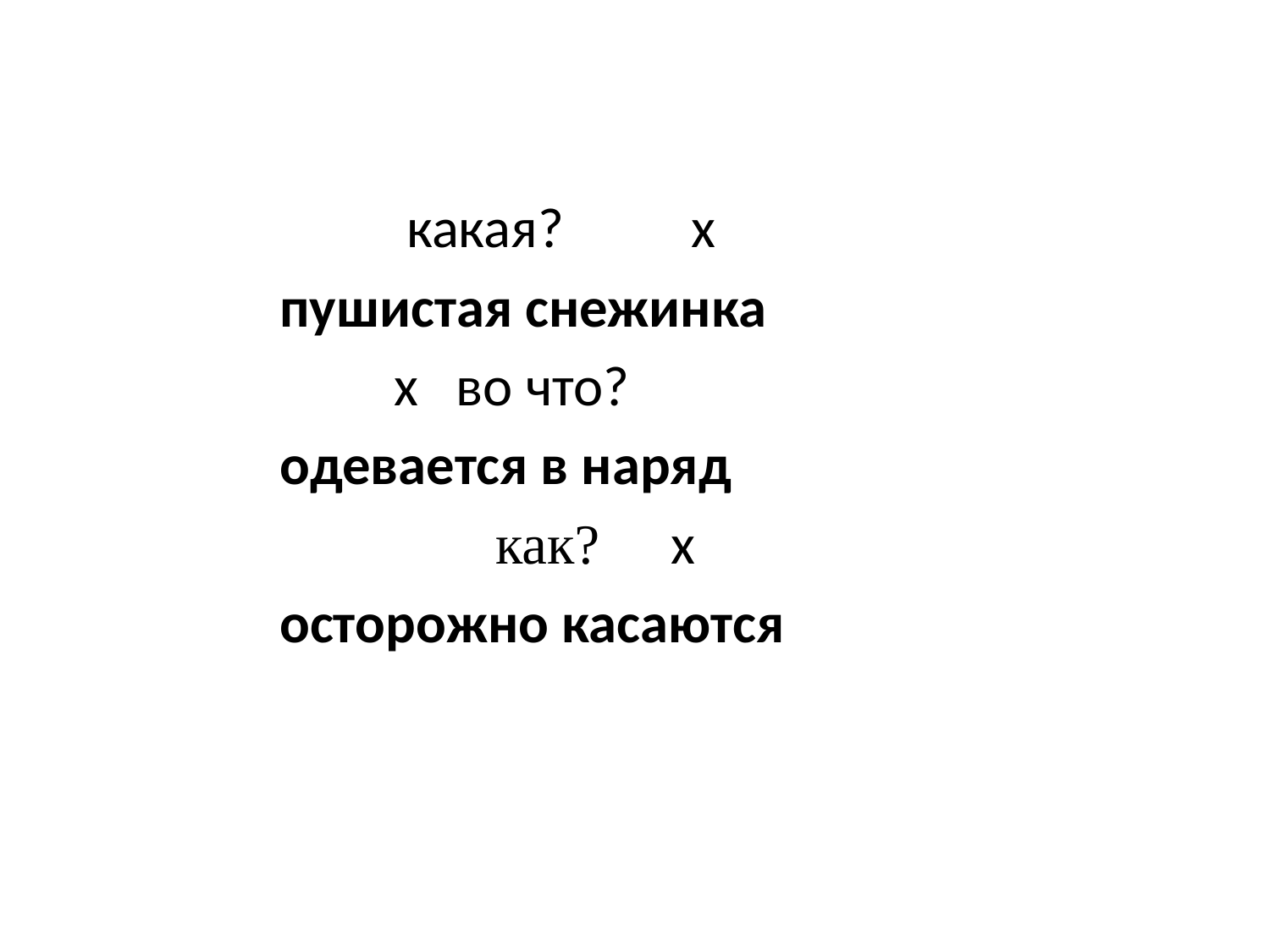

#

                          какая?          х
                пушистая снежинка
                         х   во что?
                одевается в наряд
                                 как?     х
                осторожно касаются